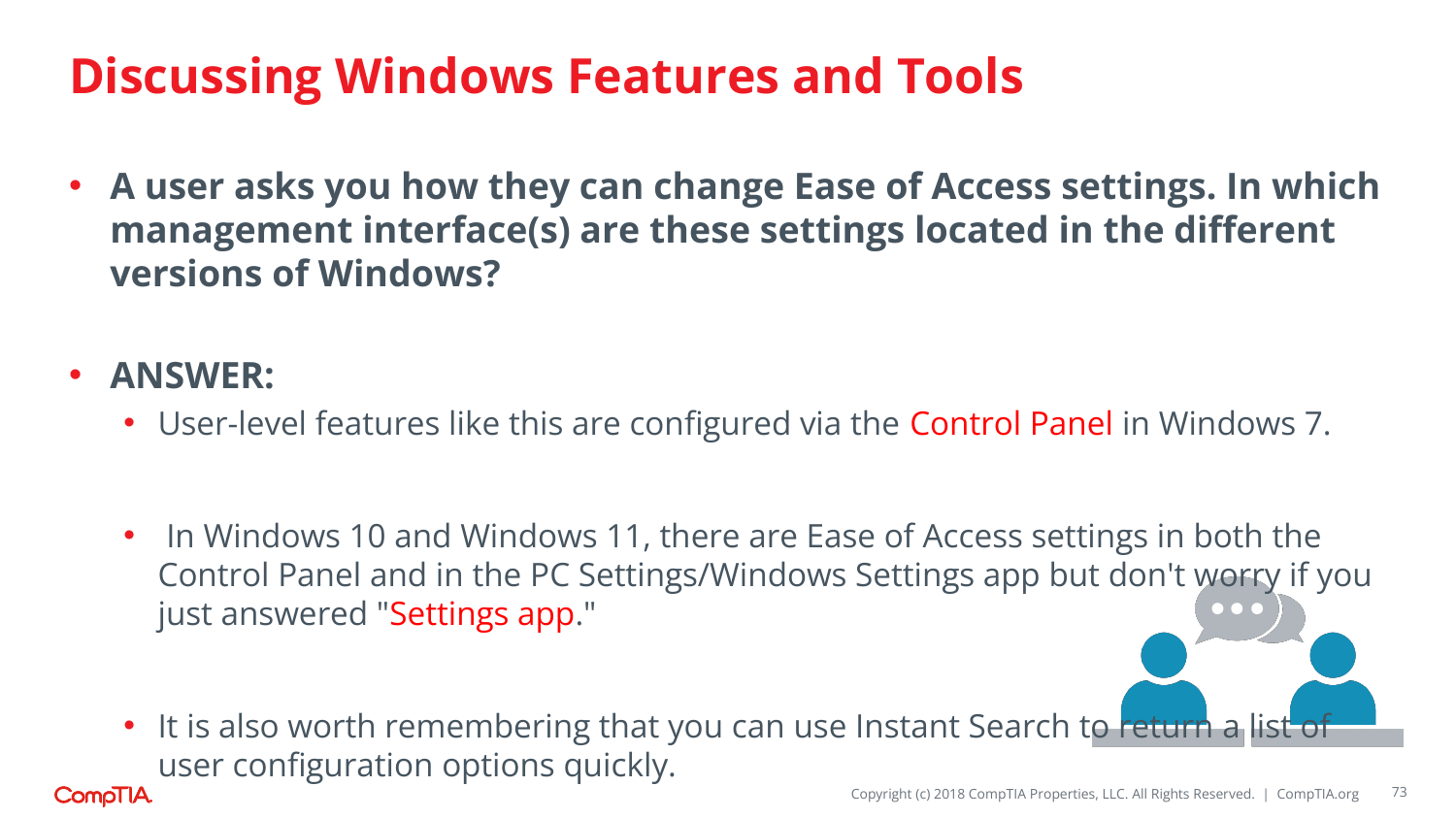

# Discussing Windows Features and Tools
A user asks you how they can change Ease of Access settings. In which management interface(s) are these settings located in the different versions of Windows?

ANSWER:
User-level features like this are configured via the Control Panel in Windows 7.

 In Windows 10 and Windows 11, there are Ease of Access settings in both the Control Panel and in the PC Settings/Windows Settings app but don't worry if you just answered "Settings app."

It is also worth remembering that you can use Instant Search to return a list of user configuration options quickly.
73